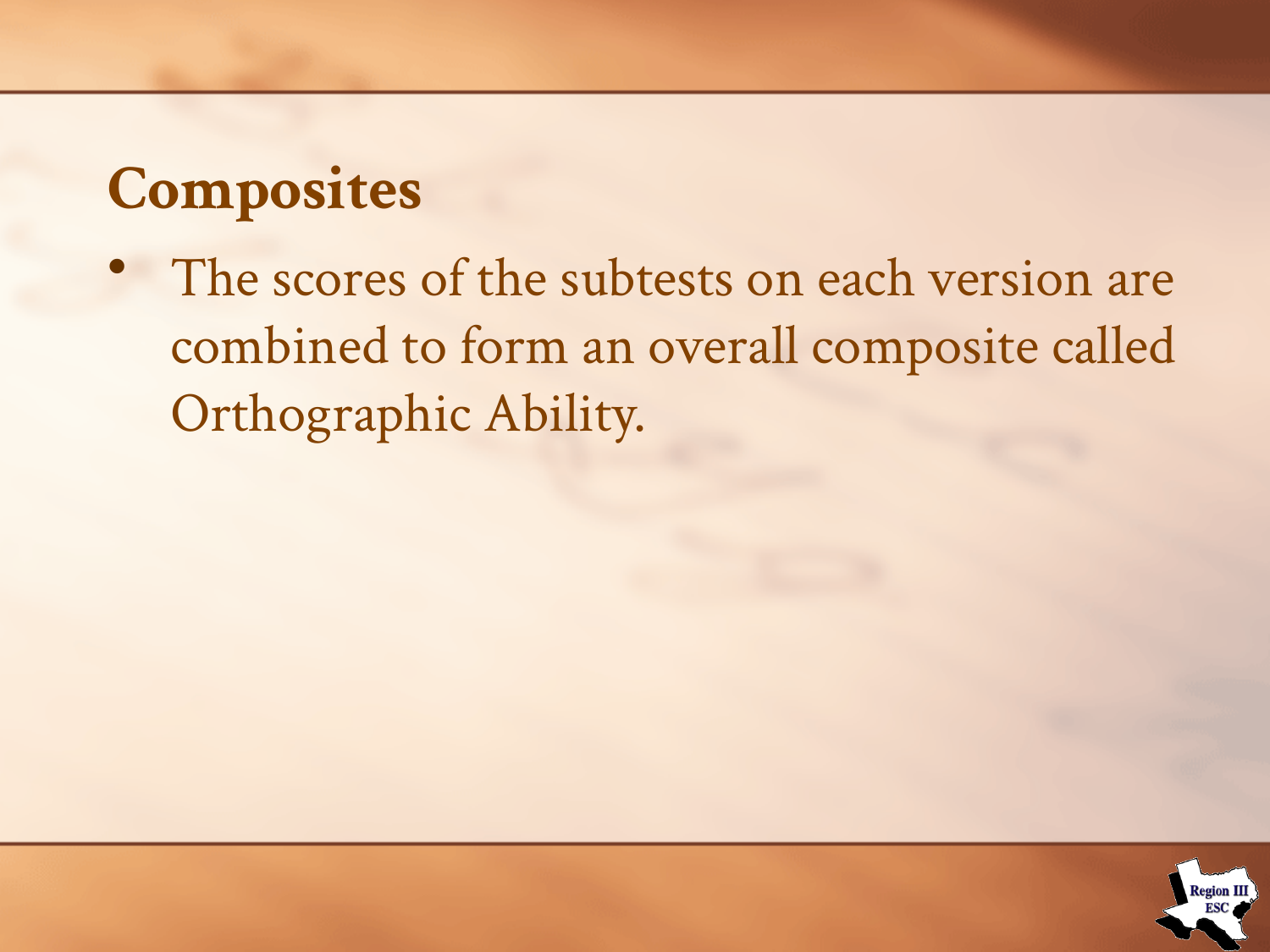

# Composites
The scores of the subtests on each version are combined to form an overall composite called Orthographic Ability.